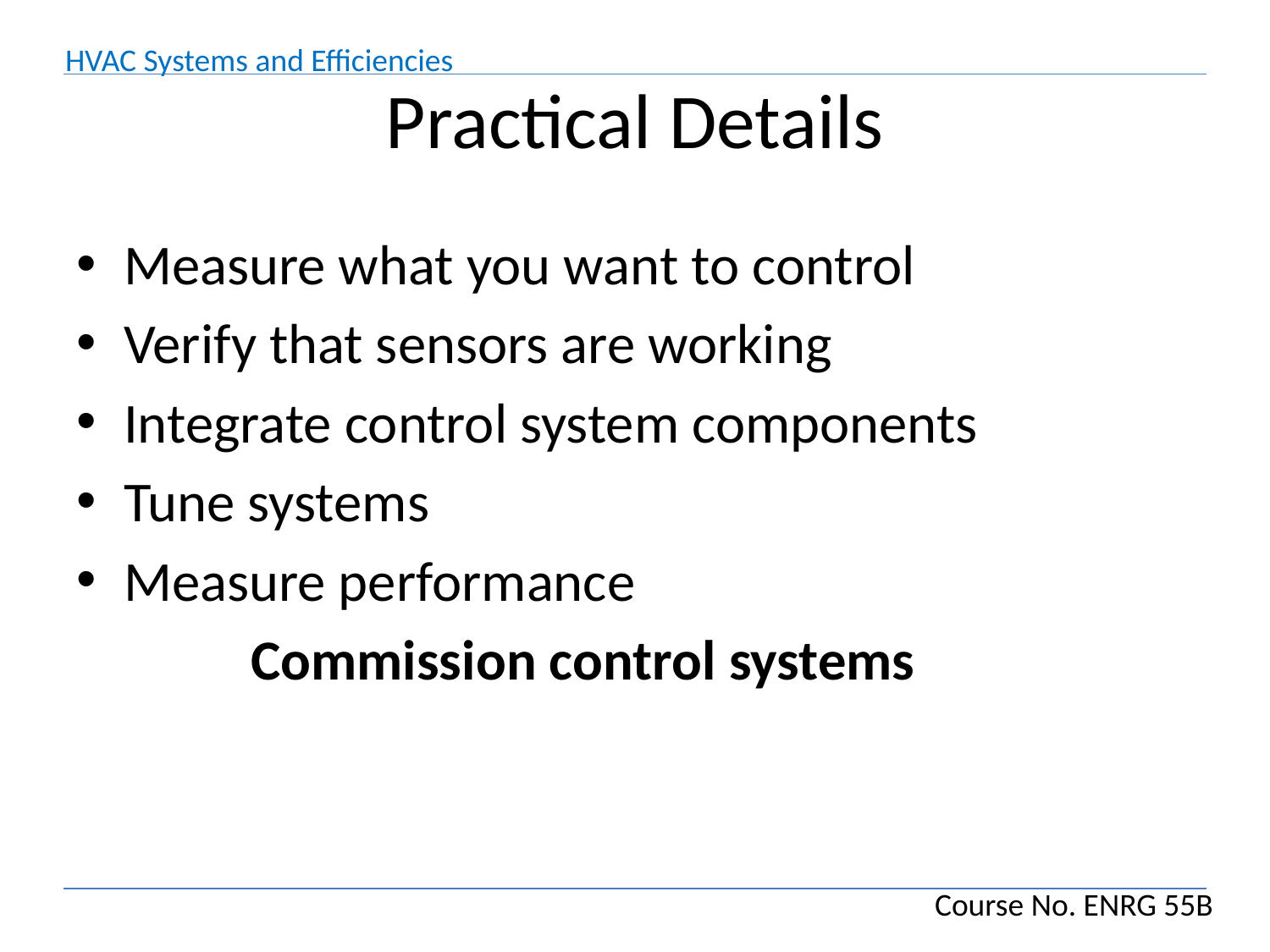

# Practical Details
Measure what you want to control
Verify that sensors are working
Integrate control system components
Tune systems
Measure performance
		Commission control systems